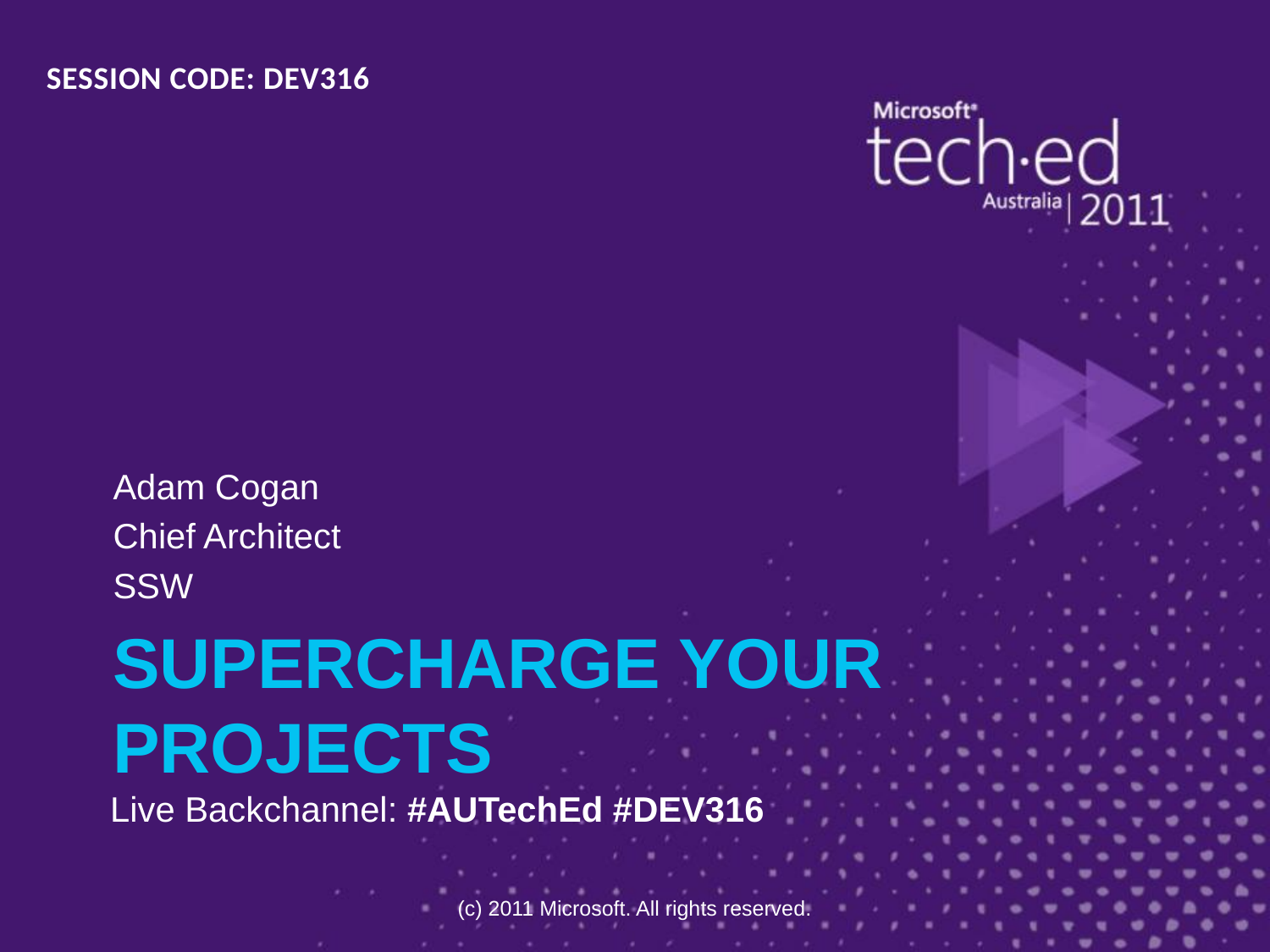

SESSION CODE: DEV316
Adam Cogan
Chief Architect
SSW
# Supercharge your projects
Live Backchannel: #AUTechEd #DEV316
(c) 2011 Microsoft. All rights reserved.